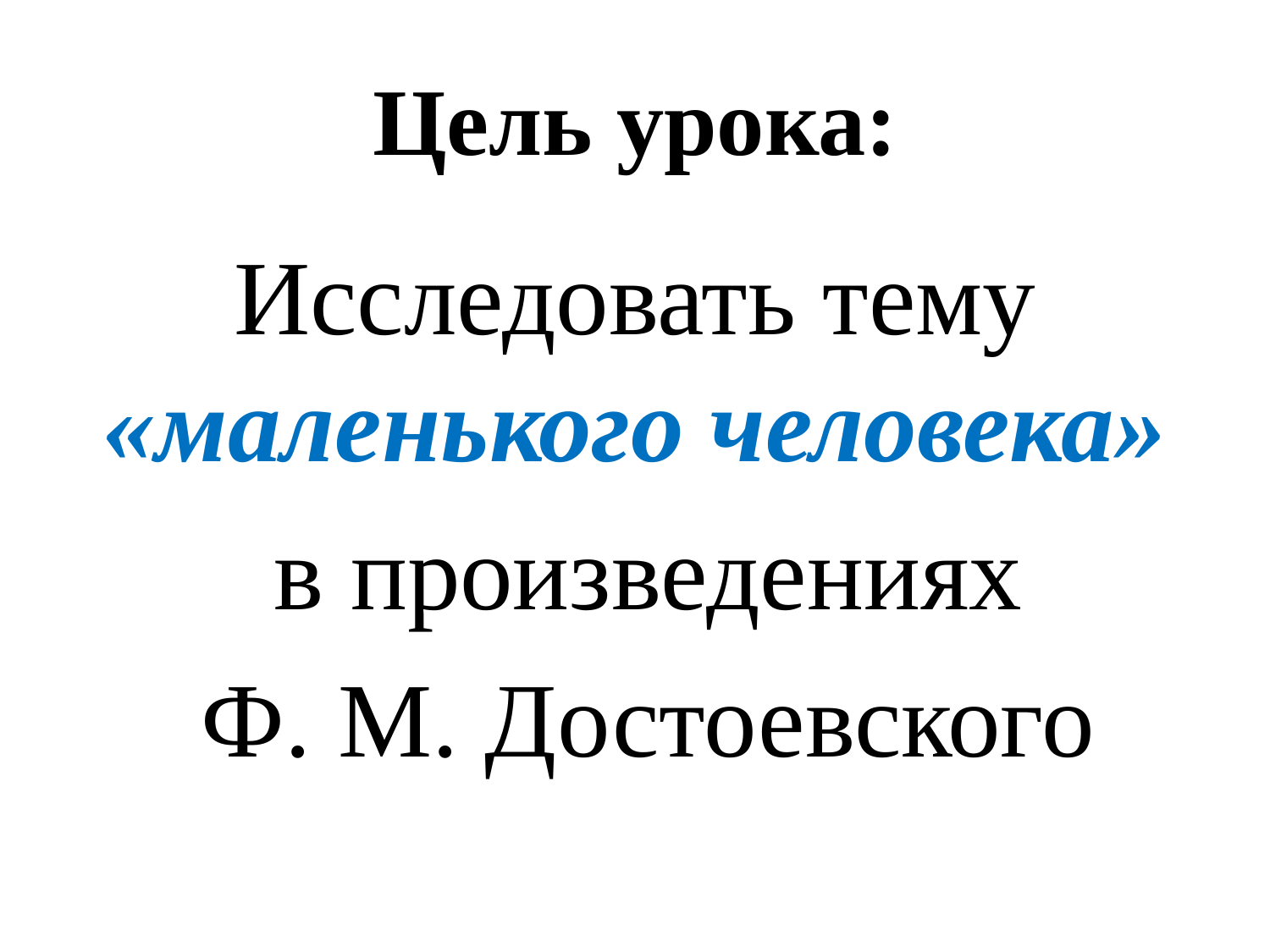

# Цель урока:
Исследовать тему «маленького человека»
 в произведениях
 Ф. М. Достоевского